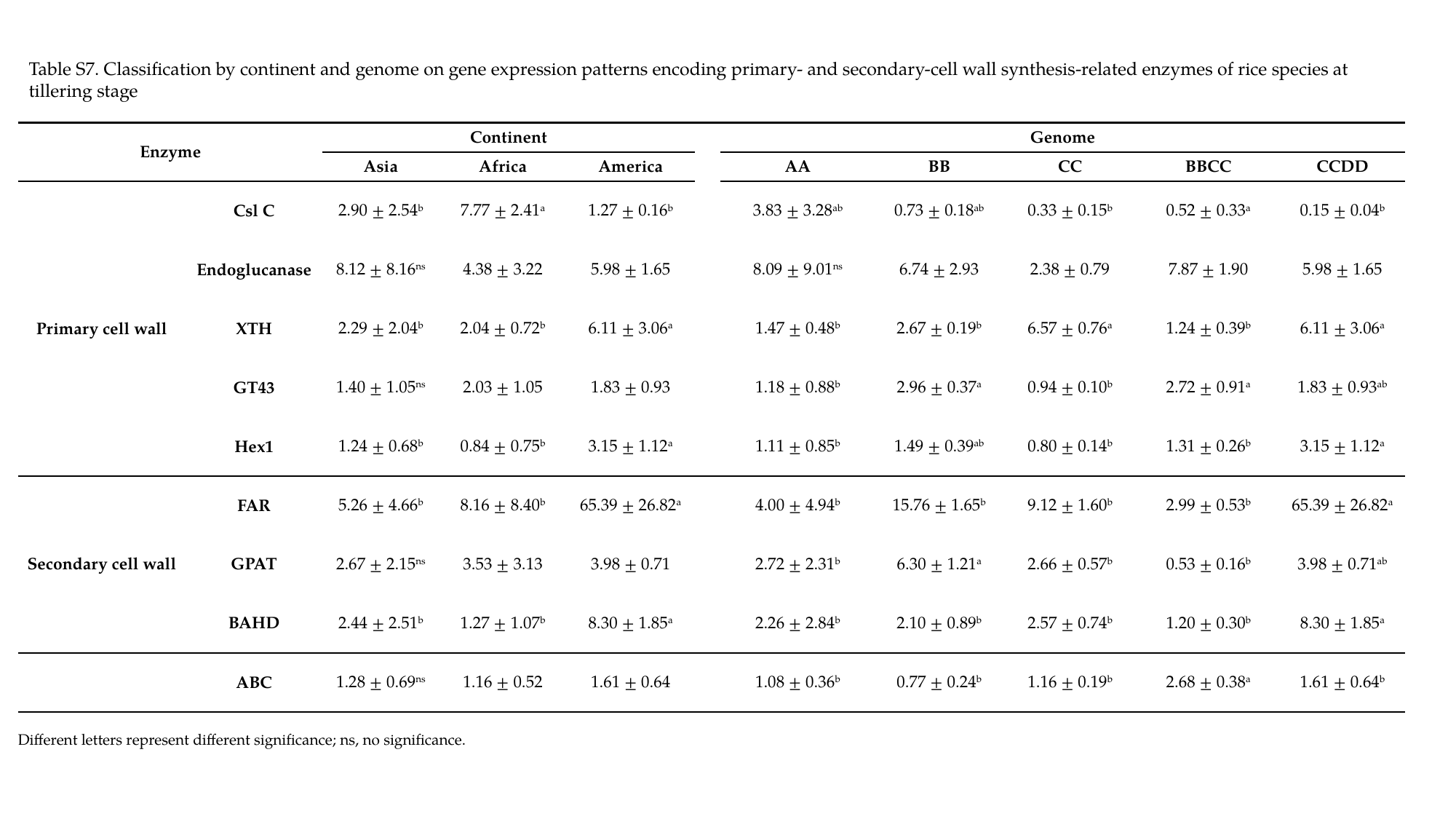

Table S7. Classification by continent and genome on gene expression patterns encoding primary- and secondary-cell wall synthesis-related enzymes of rice species at tillering stage
| Enzyme |  | Continent |  |  |  | Genome |  |  |  |  |
| --- | --- | --- | --- | --- | --- | --- | --- | --- | --- | --- |
|  |  | Asia | Africa | America |  | AA | BB | CC | BBCC | CCDD |
| Primary cell wall | Csl C | 2.90 ± 2.54b | 7.77 ± 2.41a | 1.27 ± 0.16b |  | 3.83 ± 3.28ab | 0.73 ± 0.18ab | 0.33 ± 0.15b | 0.52 ± 0.33a | 0.15 ± 0.04b |
|  | Endoglucanase | 8.12 ± 8.16ns | 4.38 ± 3.22 | 5.98 ± 1.65 |  | 8.09 ± 9.01ns | 6.74 ± 2.93 | 2.38 ± 0.79 | 7.87 ± 1.90 | 5.98 ± 1.65 |
|  | XTH | 2.29 ± 2.04b | 2.04 ± 0.72b | 6.11 ± 3.06a |  | 1.47 ± 0.48b | 2.67 ± 0.19b | 6.57 ± 0.76a | 1.24 ± 0.39b | 6.11 ± 3.06a |
|  | GT43 | 1.40 ± 1.05ns | 2.03 ± 1.05 | 1.83 ± 0.93 |  | 1.18 ± 0.88b | 2.96 ± 0.37a | 0.94 ± 0.10b | 2.72 ± 0.91a | 1.83 ± 0.93ab |
|  | Hex1 | 1.24 ± 0.68b | 0.84 ± 0.75b | 3.15 ± 1.12a |  | 1.11 ± 0.85b | 1.49 ± 0.39ab | 0.80 ± 0.14b | 1.31 ± 0.26b | 3.15 ± 1.12a |
| Secondary cell wall | FAR | 5.26 ± 4.66b | 8.16 ± 8.40b | 65.39 ± 26.82a |  | 4.00 ± 4.94b | 15.76 ± 1.65b | 9.12 ± 1.60b | 2.99 ± 0.53b | 65.39 ± 26.82a |
|  | GPAT | 2.67 ± 2.15ns | 3.53 ± 3.13 | 3.98 ± 0.71 |  | 2.72 ± 2.31b | 6.30 ± 1.21a | 2.66 ± 0.57b | 0.53 ± 0.16b | 3.98 ± 0.71ab |
|  | BAHD | 2.44 ± 2.51b | 1.27 ± 1.07b | 8.30 ± 1.85a |  | 2.26 ± 2.84b | 2.10 ± 0.89b | 2.57 ± 0.74b | 1.20 ± 0.30b | 8.30 ± 1.85a |
|  | ABC | 1.28 ± 0.69ns | 1.16 ± 0.52 | 1.61 ± 0.64 |  | 1.08 ± 0.36b | 0.77 ± 0.24b | 1.16 ± 0.19b | 2.68 ± 0.38a | 1.61 ± 0.64b |
Different letters represent different significance; ns, no significance.